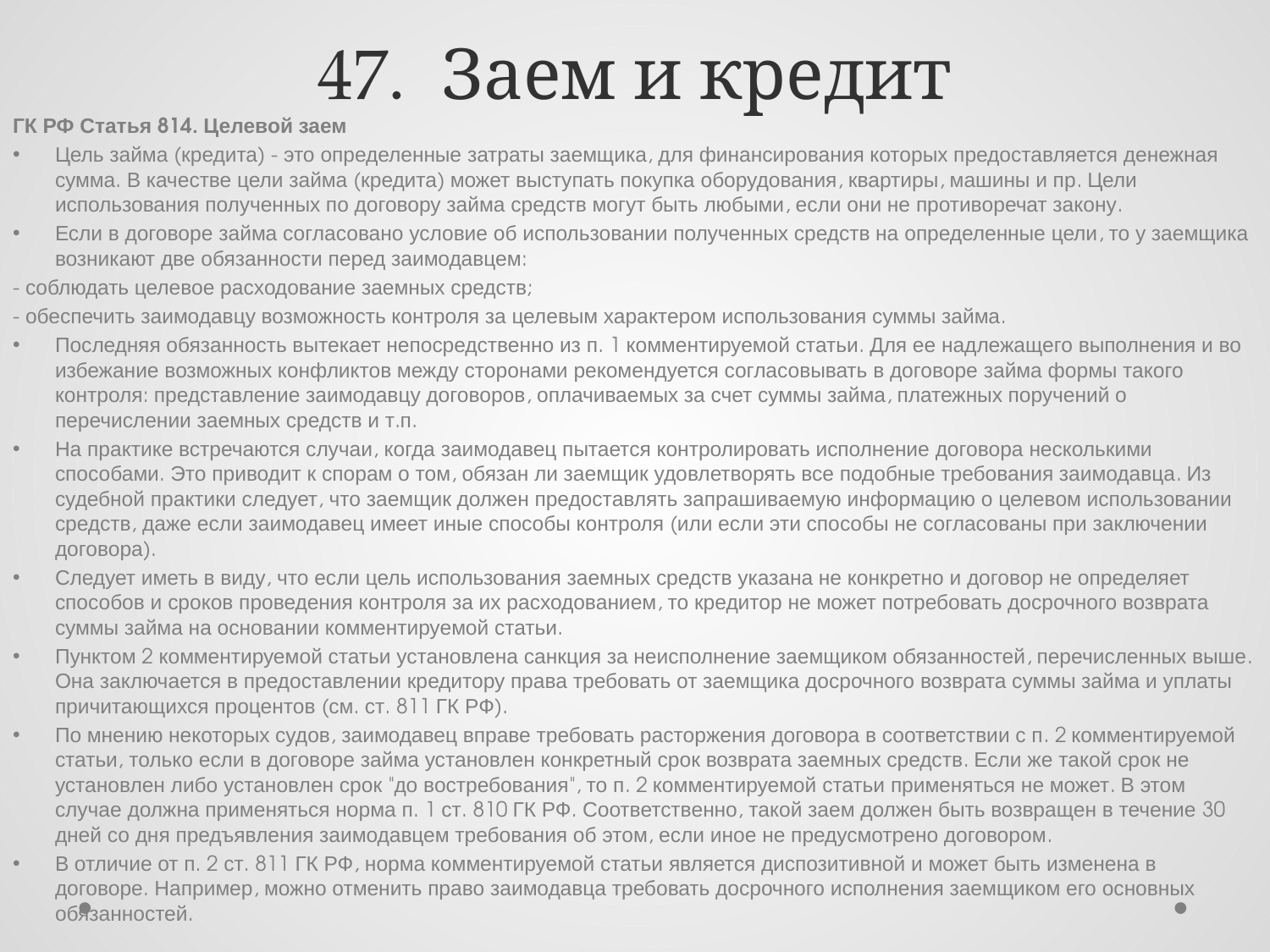

# 47.  Заем и кредит
ГК РФ Статья 814. Целевой заем
Цель займа (кредита) - это определенные затраты заемщика, для финансирования которых предоставляется денежная сумма. В качестве цели займа (кредита) может выступать покупка оборудования, квартиры, машины и пр. Цели использования полученных по договору займа средств могут быть любыми, если они не противоречат закону.
Если в договоре займа согласовано условие об использовании полученных средств на определенные цели, то у заемщика возникают две обязанности перед заимодавцем:
- соблюдать целевое расходование заемных средств;
- обеспечить заимодавцу возможность контроля за целевым характером использования суммы займа.
Последняя обязанность вытекает непосредственно из п. 1 комментируемой статьи. Для ее надлежащего выполнения и во избежание возможных конфликтов между сторонами рекомендуется согласовывать в договоре займа формы такого контроля: представление заимодавцу договоров, оплачиваемых за счет суммы займа, платежных поручений о перечислении заемных средств и т.п.
На практике встречаются случаи, когда заимодавец пытается контролировать исполнение договора несколькими способами. Это приводит к спорам о том, обязан ли заемщик удовлетворять все подобные требования заимодавца. Из судебной практики следует, что заемщик должен предоставлять запрашиваемую информацию о целевом использовании средств, даже если заимодавец имеет иные способы контроля (или если эти способы не согласованы при заключении договора).
Следует иметь в виду, что если цель использования заемных средств указана не конкретно и договор не определяет способов и сроков проведения контроля за их расходованием, то кредитор не может потребовать досрочного возврата суммы займа на основании комментируемой статьи.
Пунктом 2 комментируемой статьи установлена санкция за неисполнение заемщиком обязанностей, перечисленных выше. Она заключается в предоставлении кредитору права требовать от заемщика досрочного возврата суммы займа и уплаты причитающихся процентов (см. ст. 811 ГК РФ).
По мнению некоторых судов, заимодавец вправе требовать расторжения договора в соответствии с п. 2 комментируемой статьи, только если в договоре займа установлен конкретный срок возврата заемных средств. Если же такой срок не установлен либо установлен срок "до востребования", то п. 2 комментируемой статьи применяться не может. В этом случае должна применяться норма п. 1 ст. 810 ГК РФ. Соответственно, такой заем должен быть возвращен в течение 30 дней со дня предъявления заимодавцем требования об этом, если иное не предусмотрено договором.
В отличие от п. 2 ст. 811 ГК РФ, норма комментируемой статьи является диспозитивной и может быть изменена в договоре. Например, можно отменить право заимодавца требовать досрочного исполнения заемщиком его основных обязанностей.